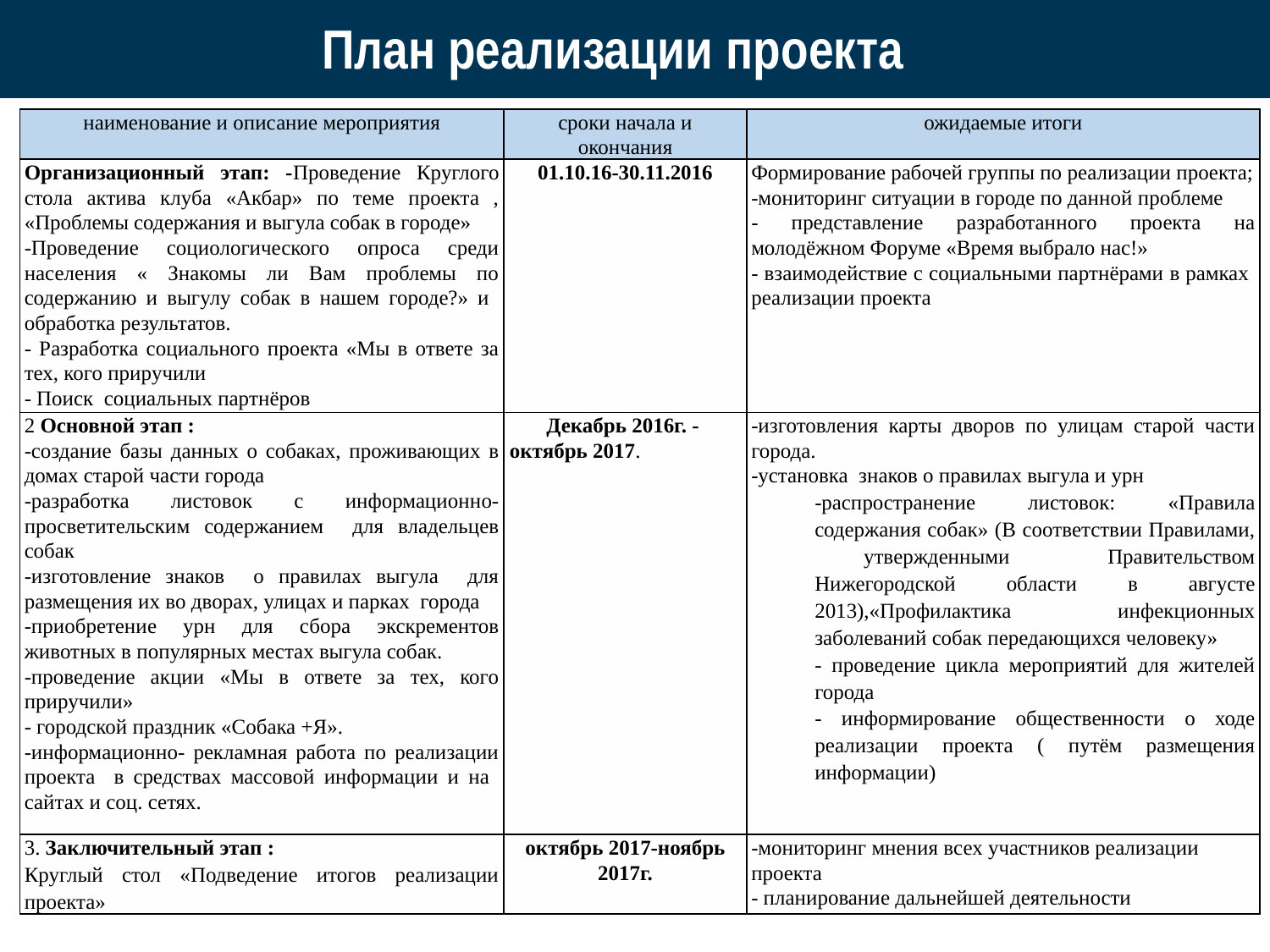

# План реализации проекта
| наименование и описание мероприятия | сроки начала и окончания | ожидаемые итоги |
| --- | --- | --- |
| Организационный этап: -Проведение Круглого стола актива клуба «Акбар» по теме проекта , «Проблемы содержания и выгула собак в городе» -Проведение социологического опроса среди населения « Знакомы ли Вам проблемы по содержанию и выгулу собак в нашем городе?» и обработка результатов. - Разработка социального проекта «Мы в ответе за тех, кого приручили - Поиск социальных партнёров | 01.10.16-30.11.2016 | Формирование рабочей группы по реализации проекта; -мониторинг ситуации в городе по данной проблеме - представление разработанного проекта на молодёжном Форуме «Время выбрало нас!» - взаимодействие с социальными партнёрами в рамках реализации проекта |
| 2 Основной этап : -создание базы данных о собаках, проживающих в домах старой части города -разработка листовок с информационно- просветительским содержанием для владельцев собак -изготовление знаков о правилах выгула для размещения их во дворах, улицах и парках города -приобретение урн для сбора экскрементов животных в популярных местах выгула собак. -проведение акции «Мы в ответе за тех, кого приручили» - городской праздник «Собака +Я». -информационно- рекламная работа по реализации проекта в средствах массовой информации и на сайтах и соц. сетях. | Декабрь 2016г. - октябрь 2017. | -изготовления карты дворов по улицам старой части города. -установка знаков о правилах выгула и урн -распространение листовок: «Правила содержания собак» (В соответствии Правилами, утвержденными Правительством Нижегородской области в августе 2013),«Профилактика инфекционных заболеваний собак передающихся человеку» - проведение цикла мероприятий для жителей города - информирование общественности о ходе реализации проекта ( путём размещения информации) |
| 3. Заключительный этап : Круглый стол «Подведение итогов реализации проекта» | октябрь 2017-ноябрь 2017г. | -мониторинг мнения всех участников реализации проекта - планирование дальнейшей деятельности |

.